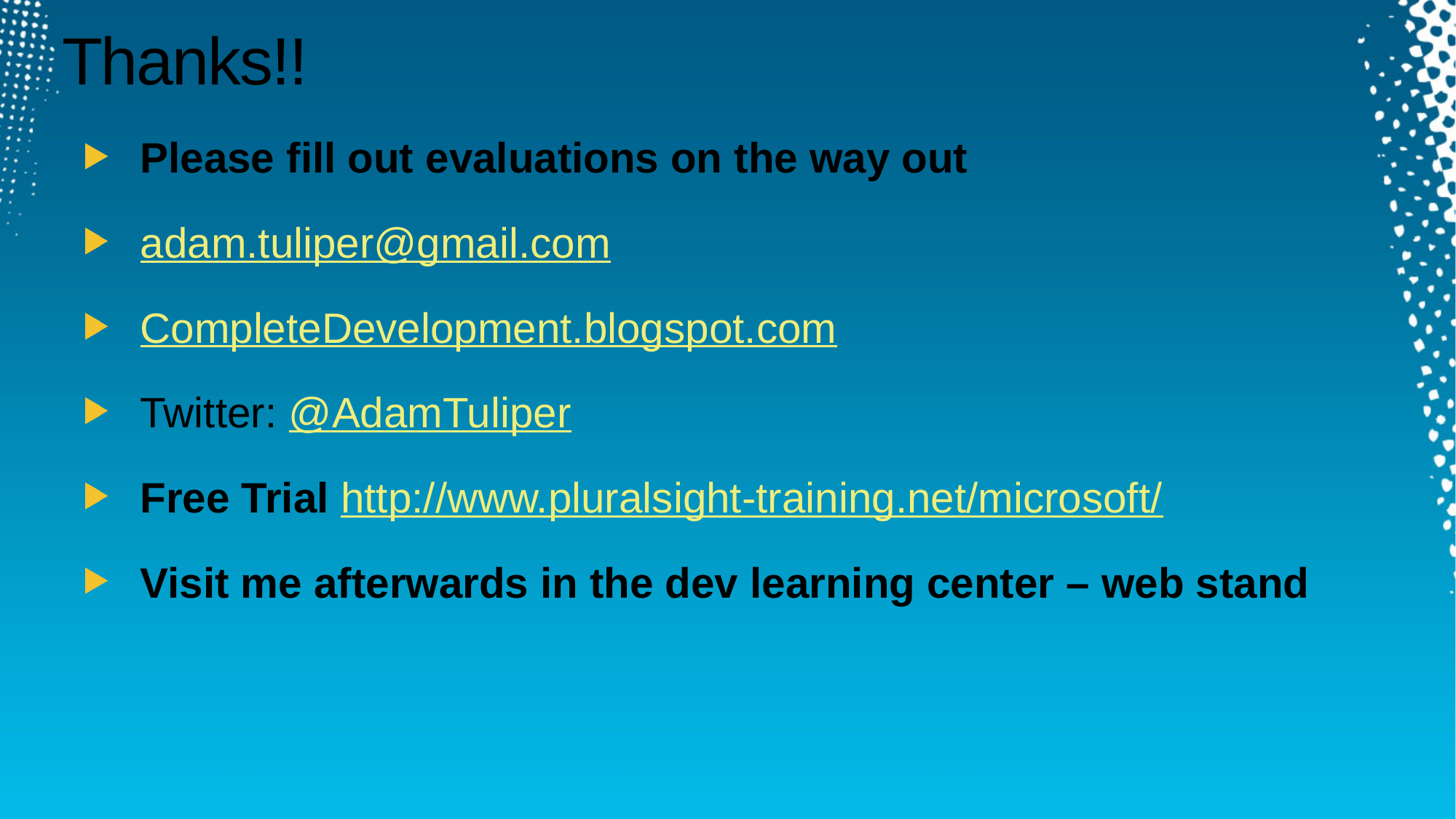

# Thanks!!
Please fill out evaluations on the way out
adam.tuliper@gmail.com
CompleteDevelopment.blogspot.com
Twitter: @AdamTuliper
Free Trial http://www.pluralsight-training.net/microsoft/
Visit me afterwards in the dev learning center – web stand